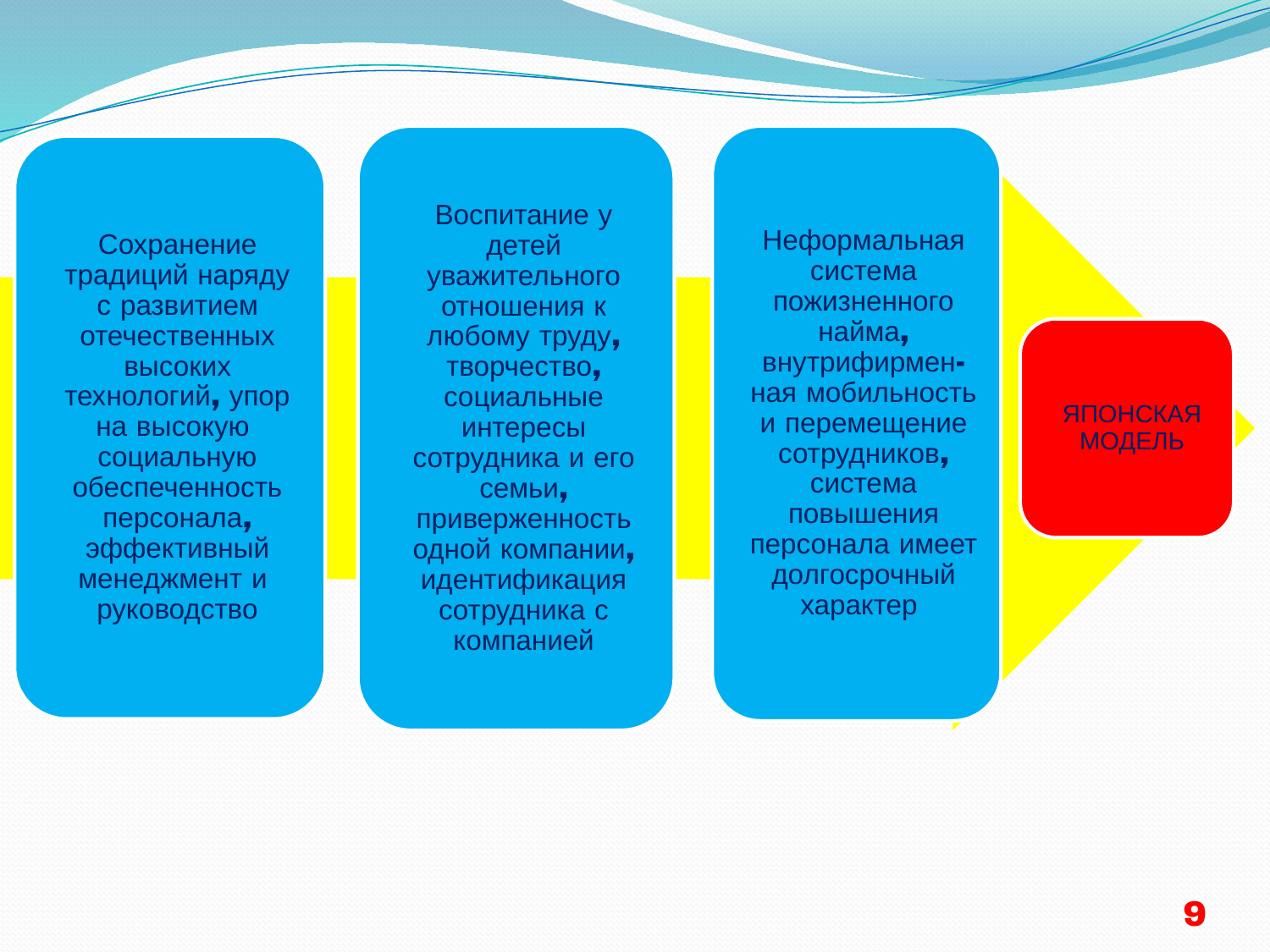

Сохранение традиций наряду с развитием отечественных высоких технологий, упор на высокую  социальную обеспеченность персонала, эффективный менеджмент и  руководство
Воспитание у детей уважительного отношения к любому труду, творчество, социальные интересы сотрудника и его семьи, приверженность одной компании, идентификация сотрудника с компанией
Неформальная система пожизненного найма, внутрифирмен- ная мобильность и перемещение сотрудников, система повышения персонала имеет долгосрочный характер
ЯПОНСКАЯ МОДЕЛЬ

9